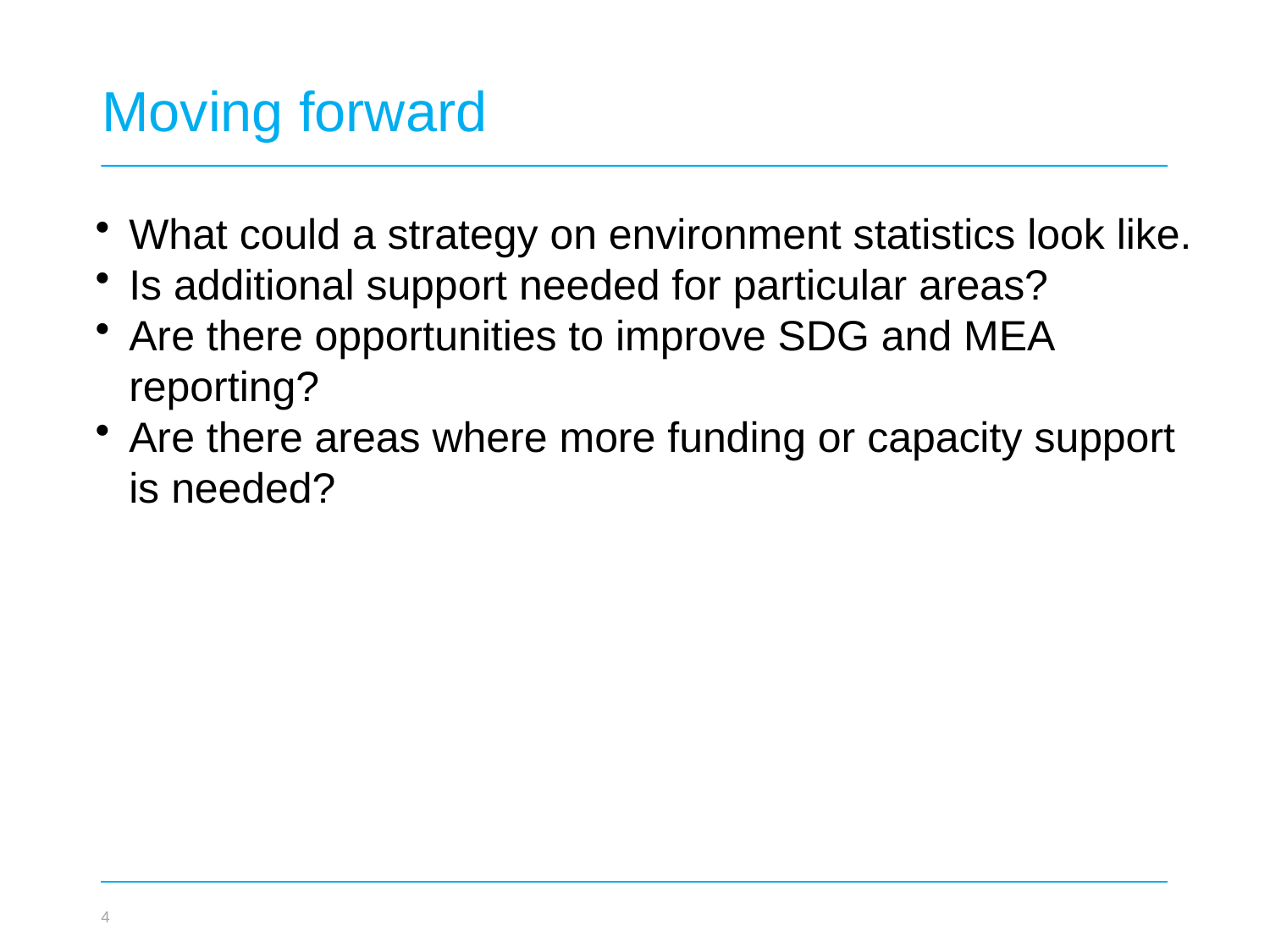

Moving forward

What could a strategy on environment statistics look like.
Is additional support needed for particular areas?
Are there opportunities to improve SDG and MEA reporting?
Are there areas where more funding or capacity support is needed?
Photo credit to be given
as shown alongside
(in black or in white)
© NABU/Holger Schulz

4